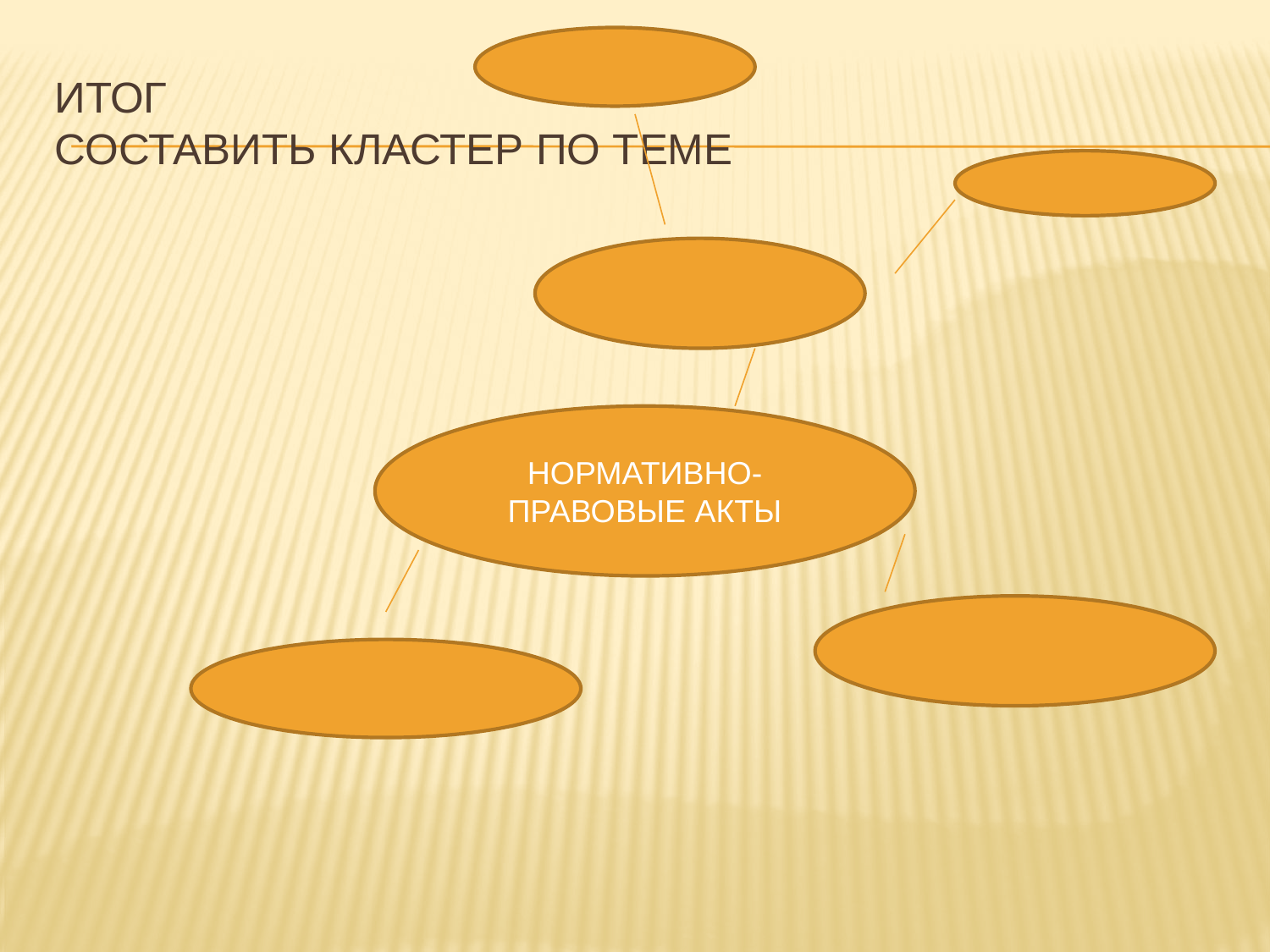

# Итог Составить кластер по теме

НОРМАТИВНО-ПРАВОВЫЕ АКТЫ